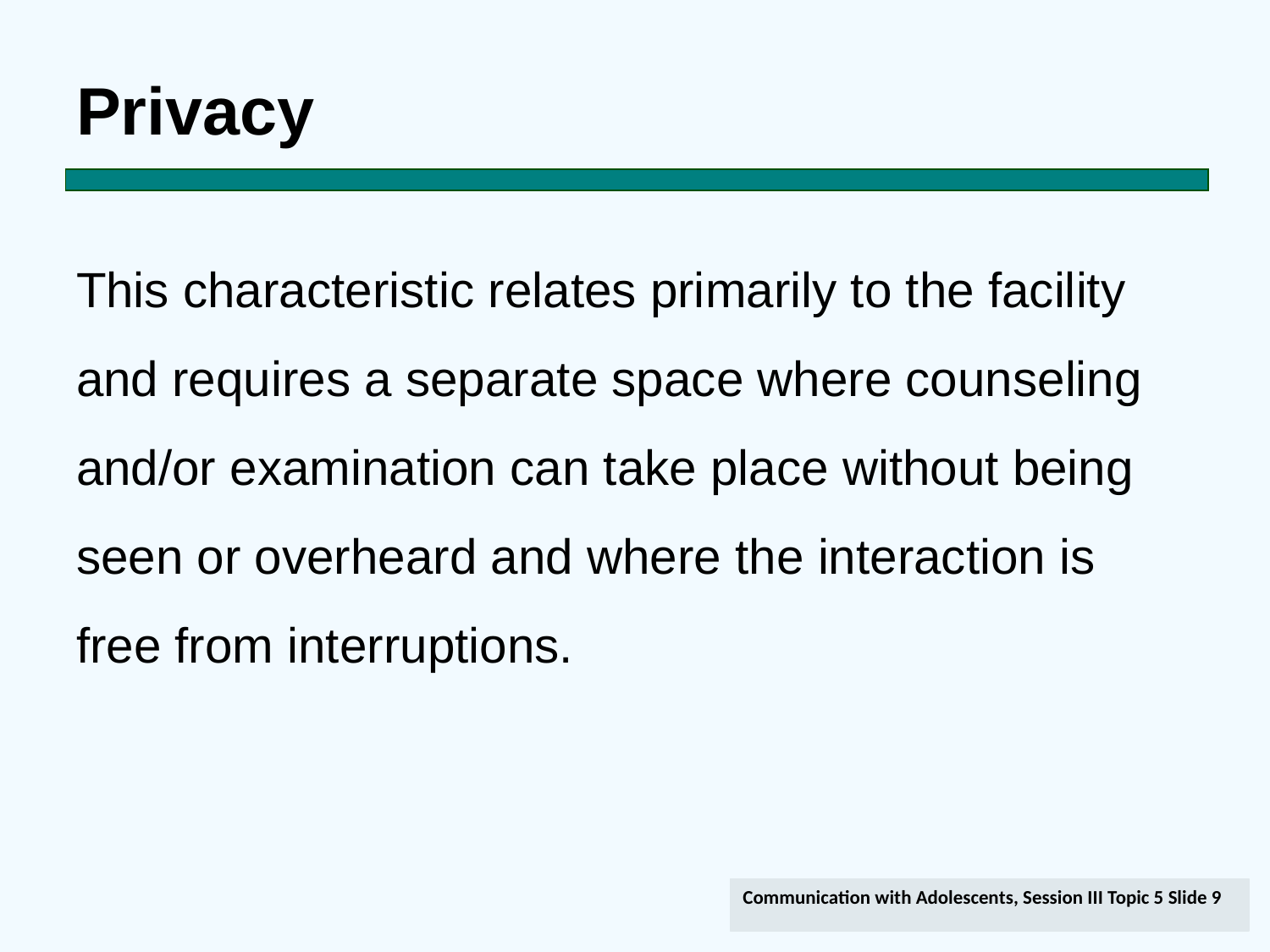

# Privacy
This characteristic relates primarily to the facility and requires a separate space where counseling and/or examination can take place without being seen or overheard and where the interaction is free from interruptions.
Communication with Adolescents, Session III Topic 5 Slide 9